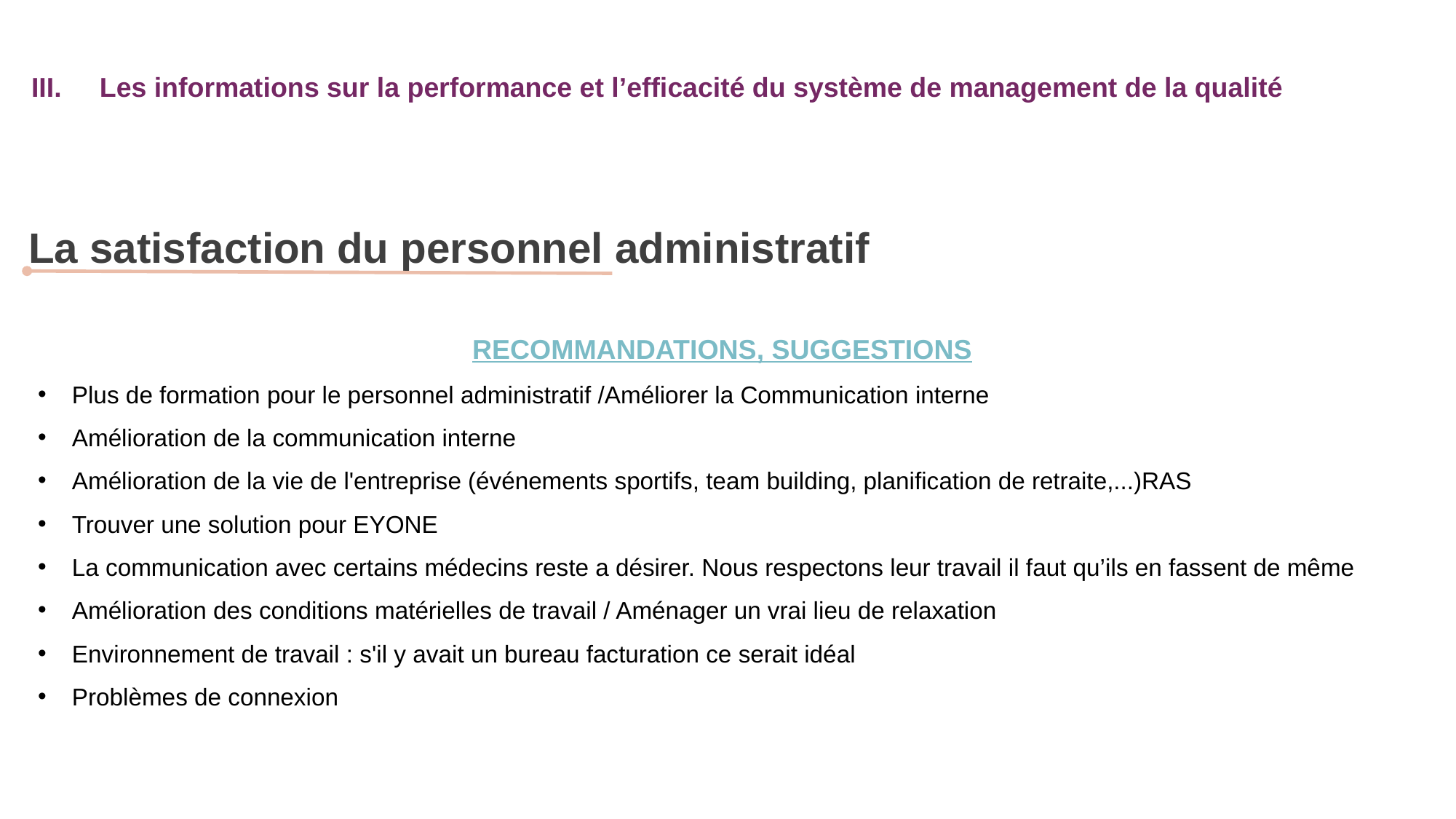

Les informations sur la performance et l’efficacité du système de management de la qualité
La satisfaction du personnel administratif
RECOMMANDATIONS, SUGGESTIONS
Plus de formation pour le personnel administratif /Améliorer la Communication interne
Amélioration de la communication interne
Amélioration de la vie de l'entreprise (événements sportifs, team building, planification de retraite,...)RAS
Trouver une solution pour EYONE
La communication avec certains médecins reste a désirer. Nous respectons leur travail il faut qu’ils en fassent de même
Amélioration des conditions matérielles de travail / Aménager un vrai lieu de relaxation
Environnement de travail : s'il y avait un bureau facturation ce serait idéal
Problèmes de connexion